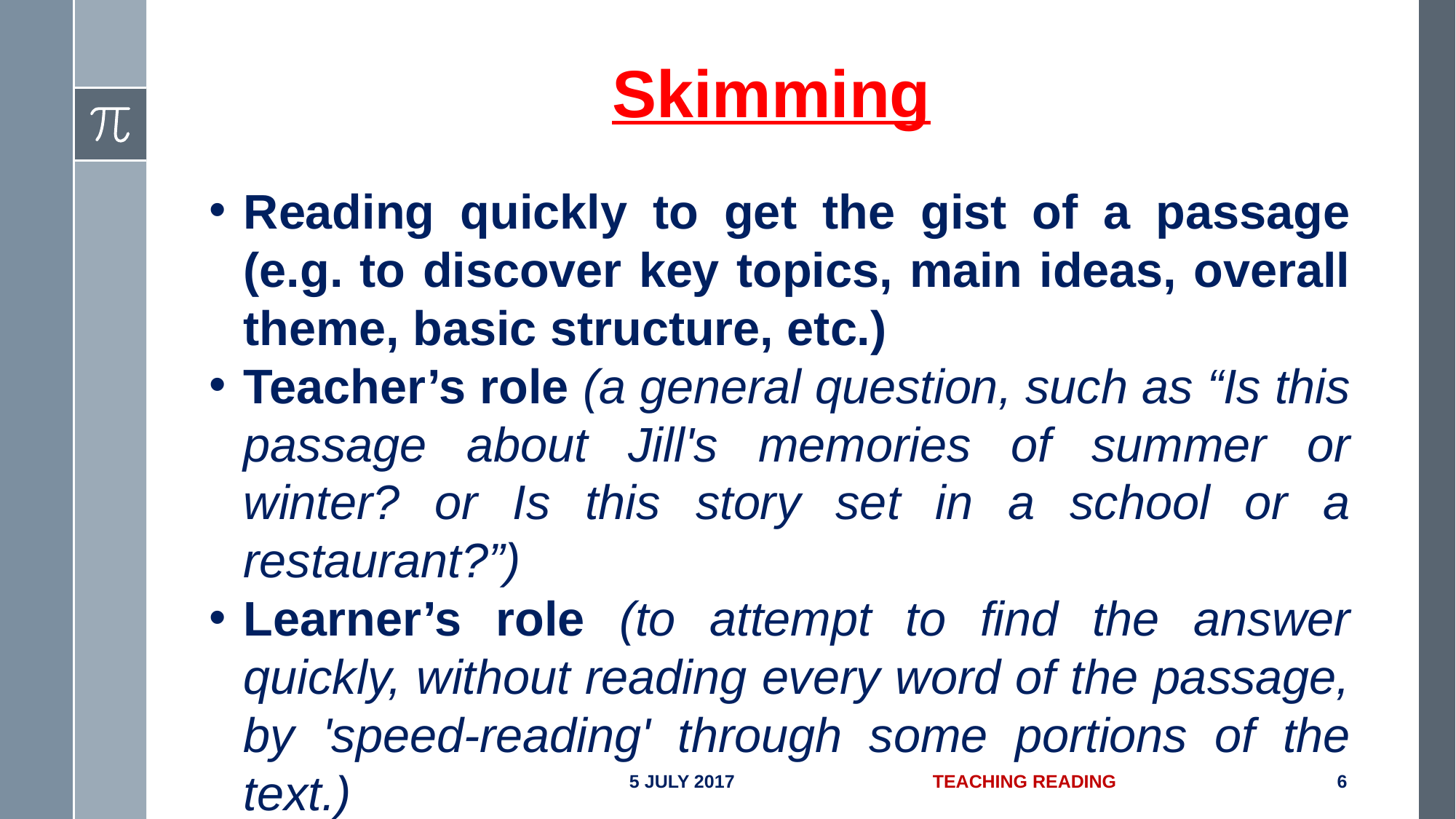

# Skimming
Reading quickly to get the gist of a passage (e.g. to discover key topics, main ideas, overall theme, basic structure, etc.)
Teacher’s role (a general question, such as “Is this passage about Jill's memories of summer or winter? or Is this story set in a school or a restaurant?”)
Learner’s role (to attempt to find the answer quickly, without reading every word of the passage, by 'speed-reading' through some portions of the text.)
5 July 2017
Teaching Reading
6